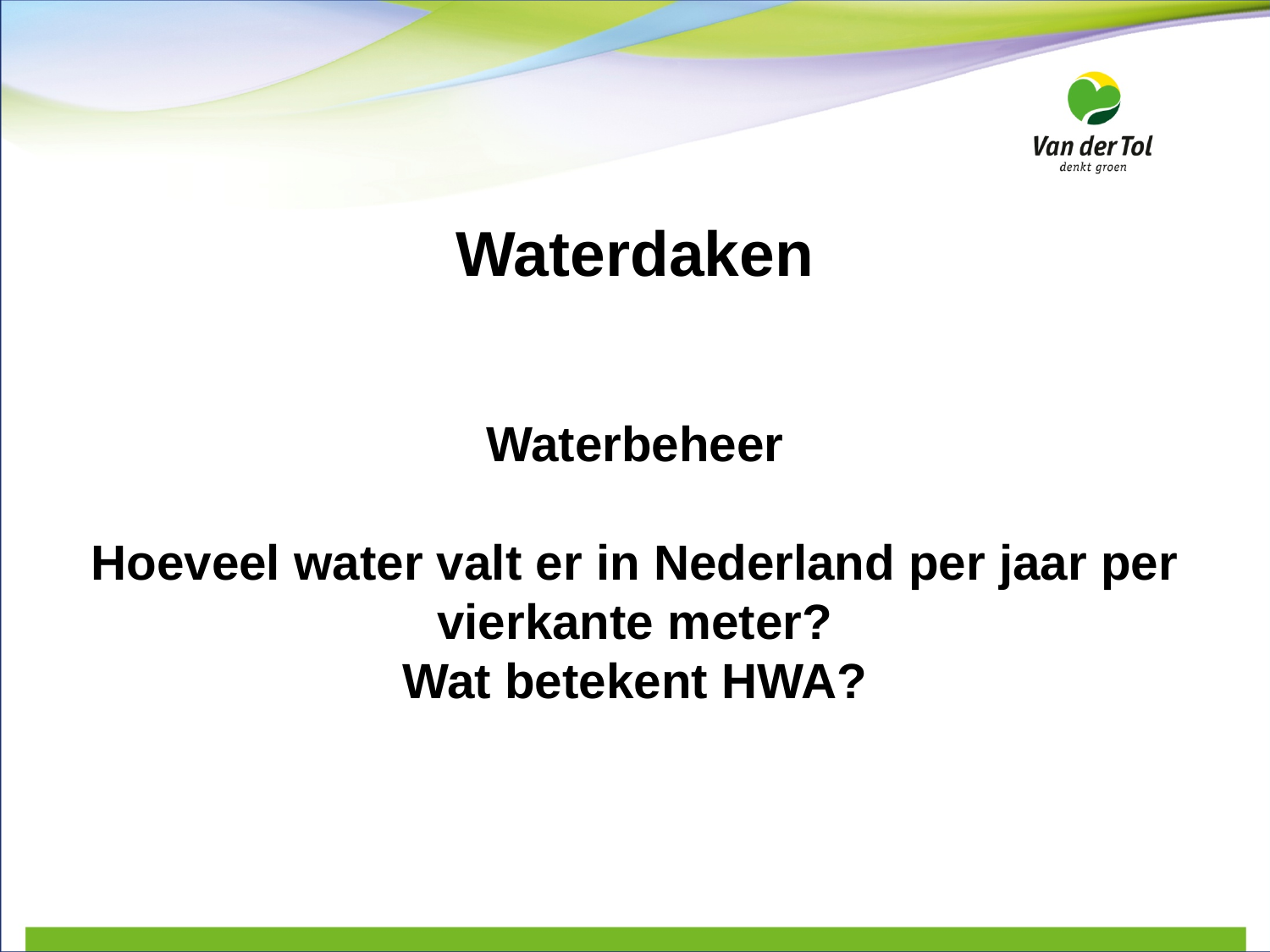

# Waterdaken
Waterbeheer

Hoeveel water valt er in Nederland per jaar per vierkante meter?
Wat betekent HWA?